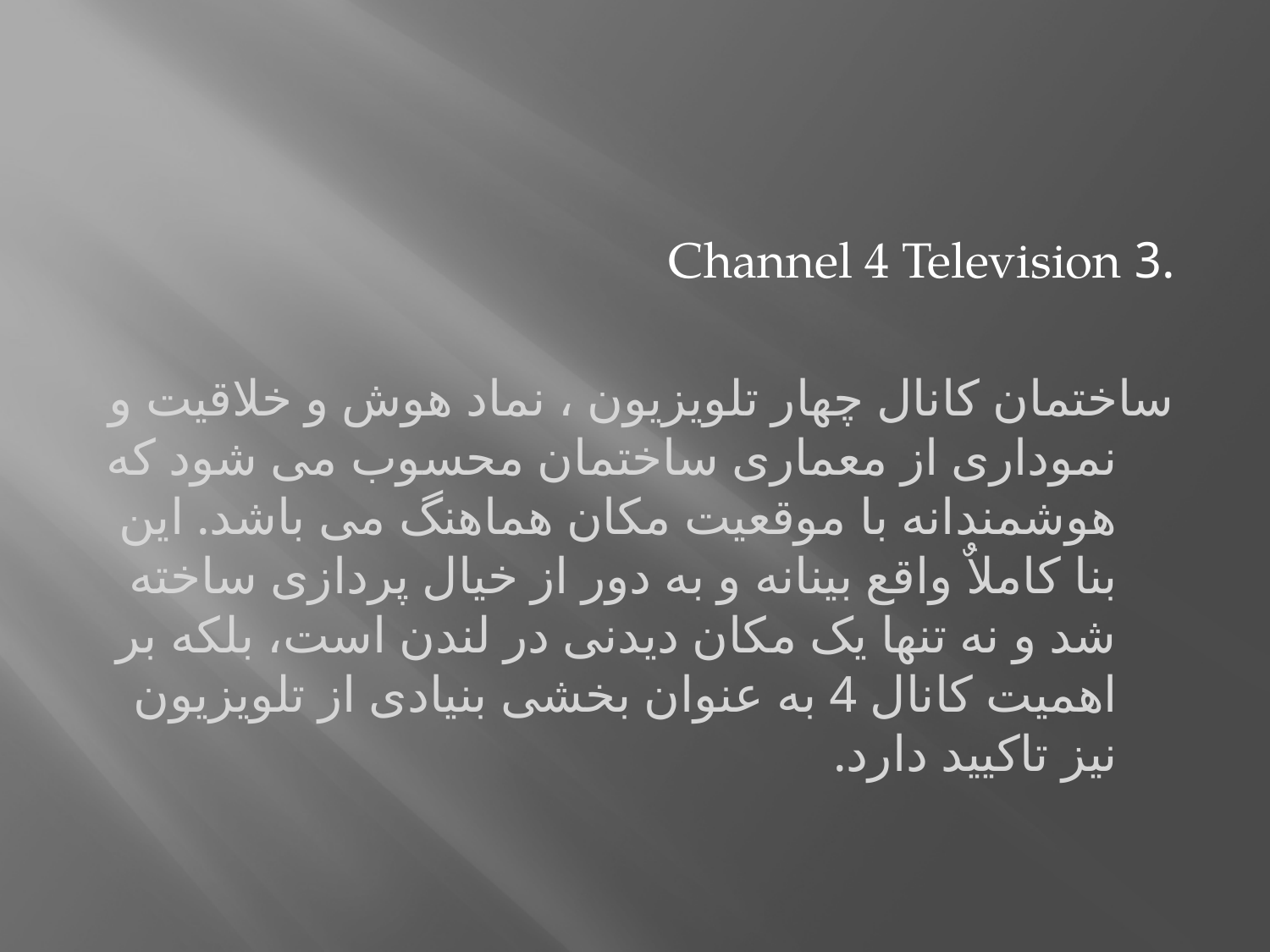

#
.3 Channel 4 Television

ساختمان کانال چهار تلویزیون ، نماد هوش و خلاقیت و نموداری از معماری ساختمان محسوب می شود که هوشمندانه با موقعیت مکان هماهنگ می باشد. این بنا کاملاٌ واقع بینانه و به دور از خیال پردازی ساخته شد و نه تنها یک مکان دیدنی در لندن است، بلکه بر اهمیت کانال 4 به عنوان بخشی بنیادی از تلویزیون نیز تاکیید دارد.